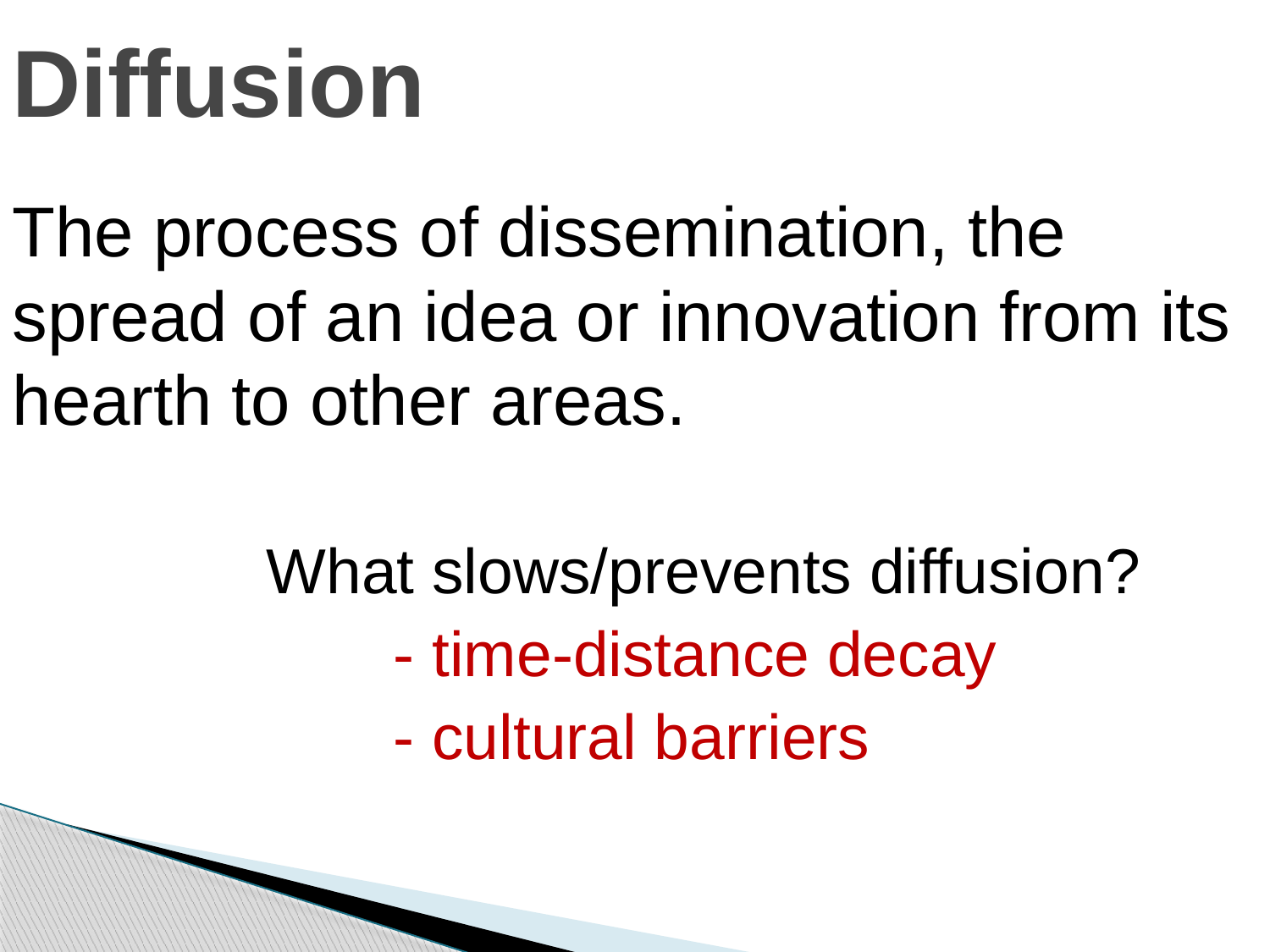

# Diffusion
The process of dissemination, the spread of an idea or innovation from its hearth to other areas.

		What slows/prevents diffusion?
			- time-distance decay
			- cultural barriers